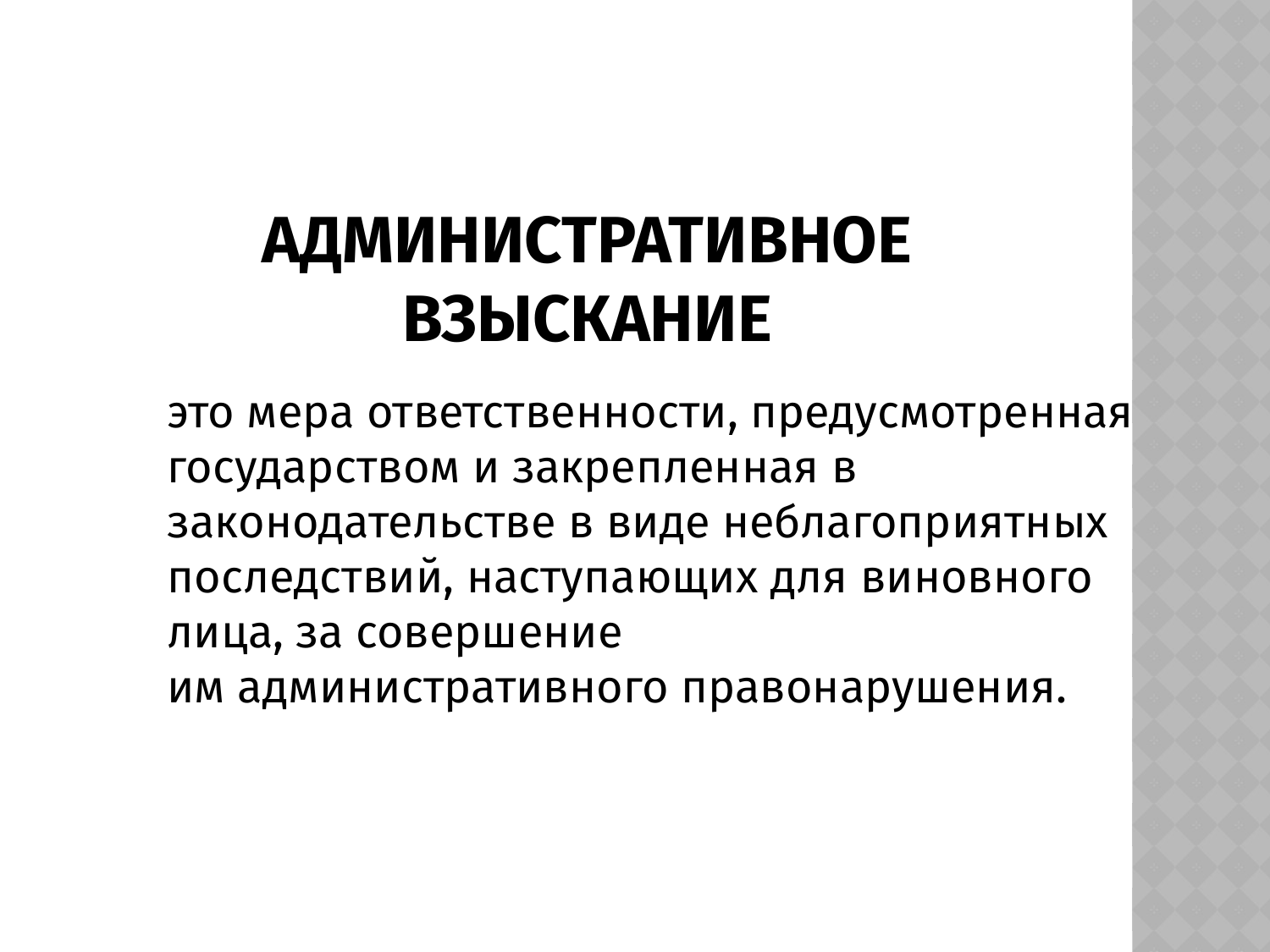

# административное взыскание
это мера ответственности, предусмотренная государством и закрепленная в законодательстве в виде неблагоприятных последствий, наступающих для виновного лица, за совершение им административного правонарушения.